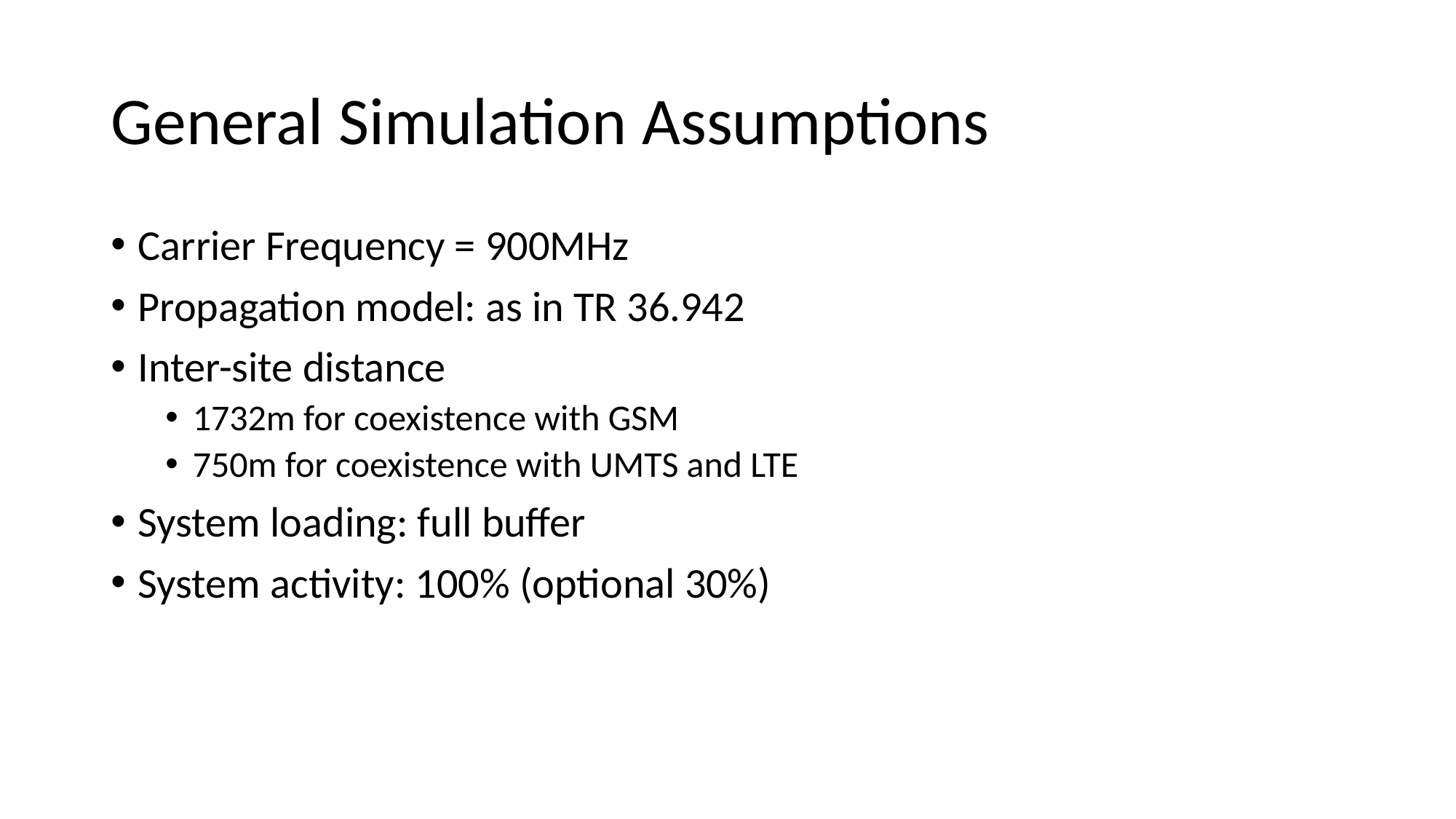

# General Simulation Assumptions
Carrier Frequency = 900MHz
Propagation model: as in TR 36.942
Inter-site distance
1732m for coexistence with GSM
750m for coexistence with UMTS and LTE
System loading: full buffer
System activity: 100% (optional 30%)